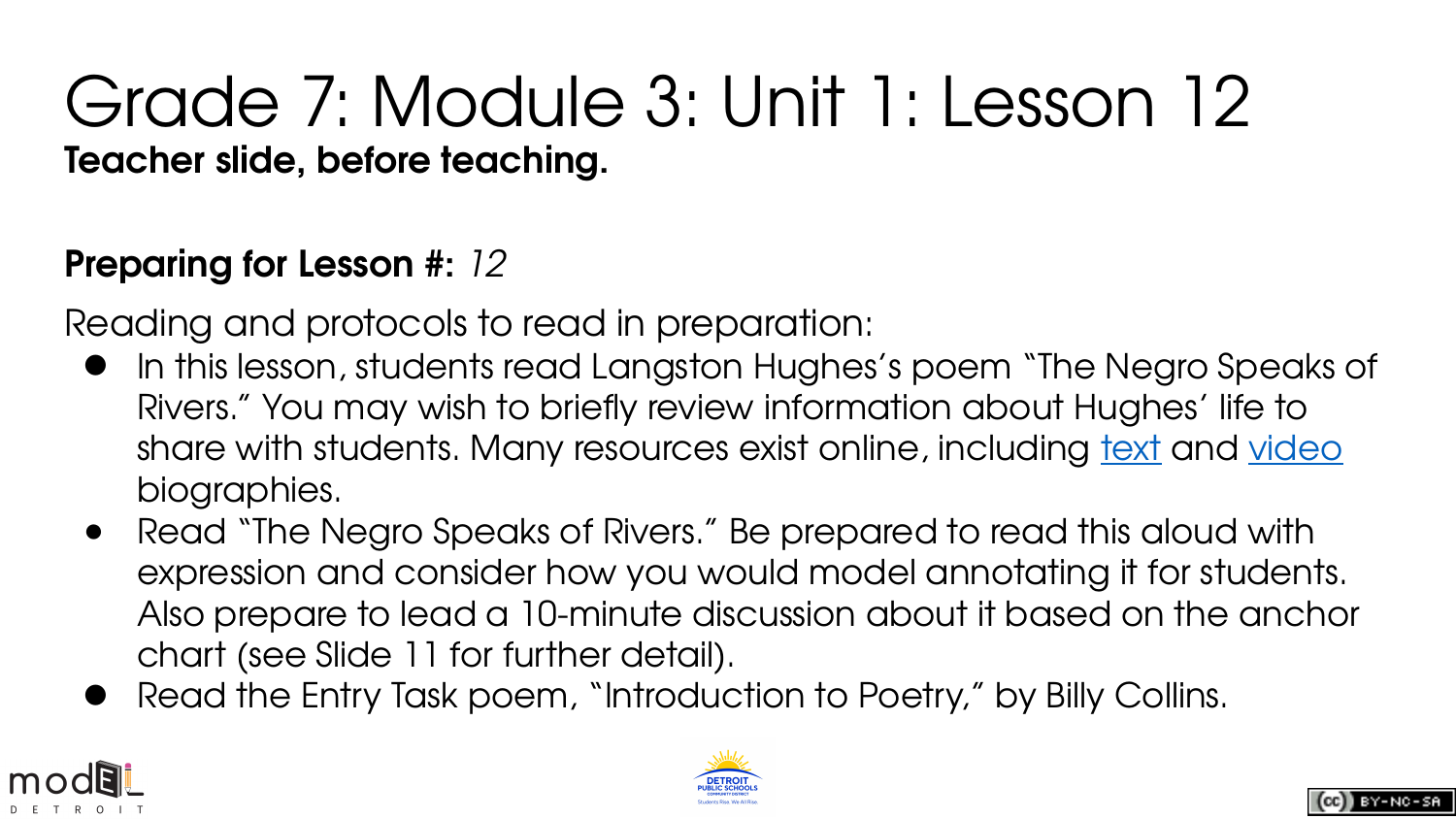

Grade 7: Module 3: Unit 1: Lesson 12
Teacher slide, before teaching.

Preparing for Lesson #: 12
Reading and protocols to read in preparation:
In this lesson, students read Langston Hughes’s poem “The Negro Speaks of Rivers.” You may wish to briefly review information about Hughes’ life to share with students. Many resources exist online, including text and video biographies.
Read “The Negro Speaks of Rivers.” Be prepared to read this aloud with expression and consider how you would model annotating it for students. Also prepare to lead a 10-minute discussion about it based on the anchor chart (see Slide 11 for further detail).
Read the Entry Task poem, “Introduction to Poetry,” by Billy Collins.